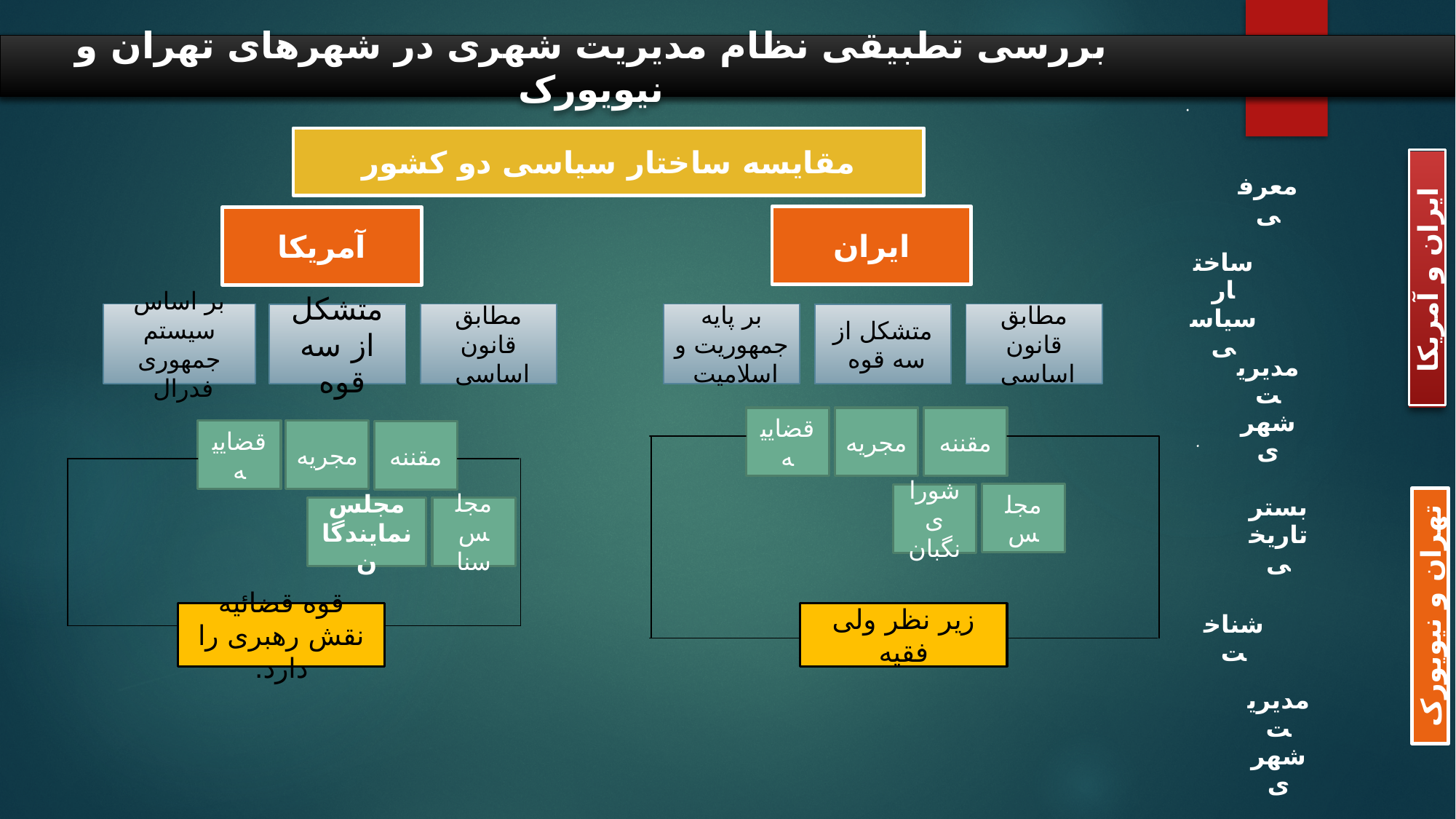

بررسی تطبیقی نظام مدیریت شهری در شهرهای تهران و نیویورک
بررسی تطبیقی نظام مدیریت شهری در شهرهای تهران و نیویورک
معرفی
ساختار سیاسی
مدیریت شهری
مقایسه ساختار سیاسی دو کشور

ایران و آمریکا
ایران
آمریکا
بر اساس سیستم جمهوری فدرال
مطابق قانون اساسی
بر پایه جمهوریت و اسلامیت
مطابق قانون اساسی
متشکل از سه قوه
متشکل از سه قوه
قضاییه
مجریه
مقننه
قضاییه
مجریه
بستر تاریخی
شناخت
مدیریت شهری
مقننه
مجلس
شورای نگبان
تهران و نیویورک
مجلس سنا
مجلس نمایندگان
قوه قضائیه نقش رهبری را دارد.
زیر نظر ولی فقیه